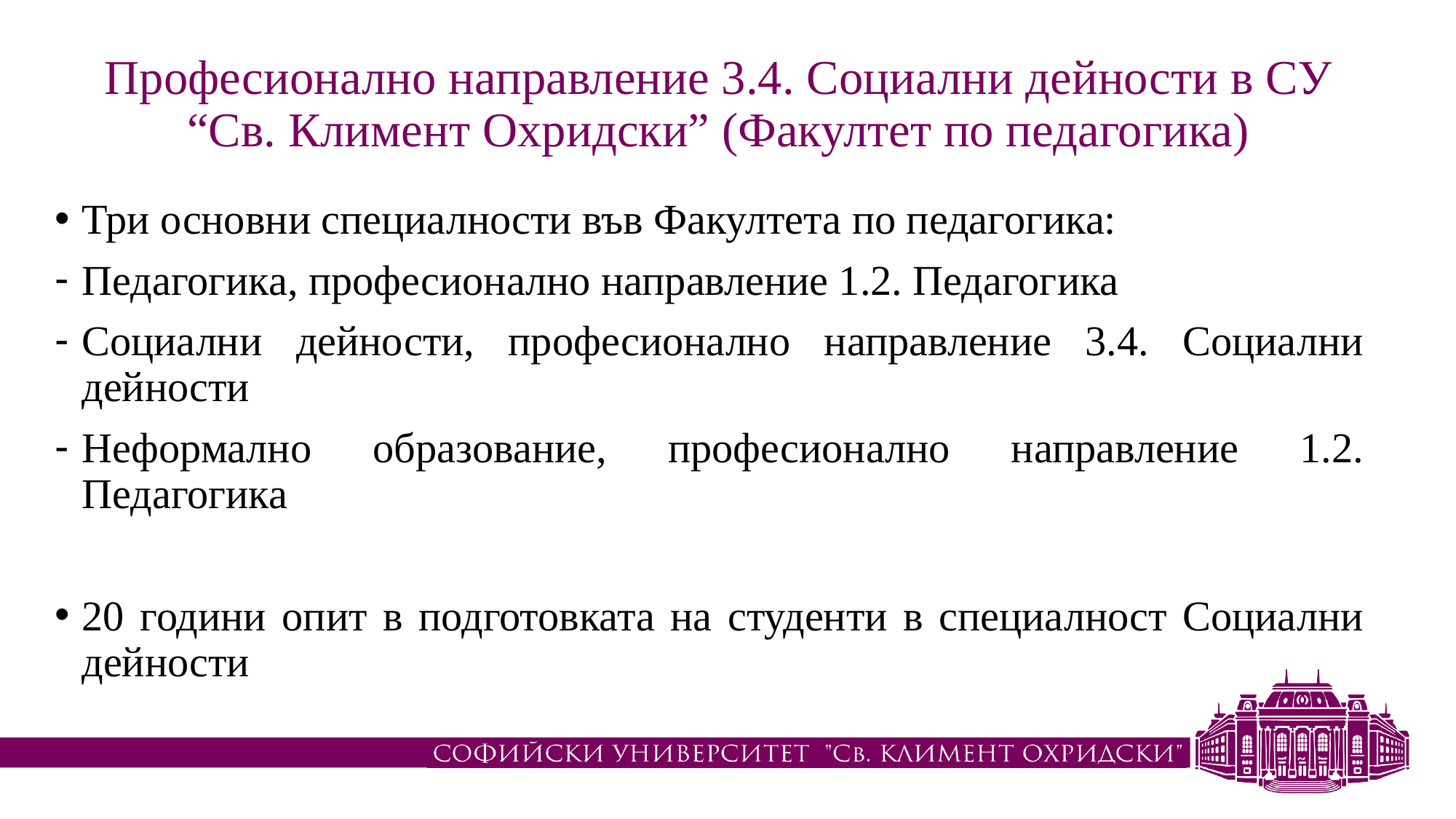

# Професионално направление 3.4. Социални дейности в СУ “Св. Климент Охридски” (Факултет по педагогика)
Три основни специалности във Факултета по педагогика:
Педагогика, професионално направление 1.2. Педагогика
Социални дейности, професионално направление 3.4. Социални дейности
Неформално образование, професионално направление 1.2. Педагогика

20 години опит в подготовката на студенти в специалност Социални дейности